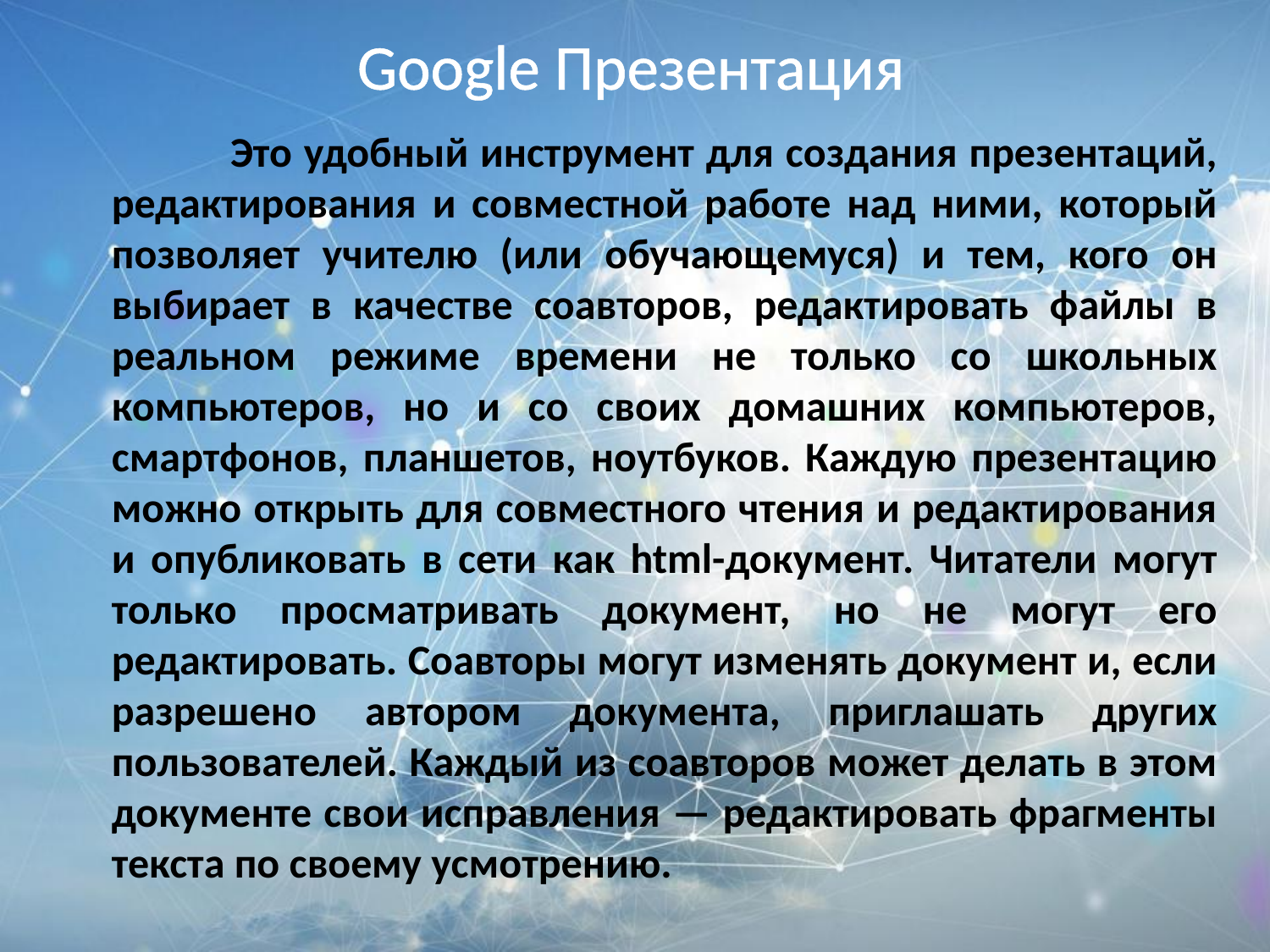

Google Презентация
          Это удобный инструмент для создания презентаций, редактирования и совместной работе над ними, который позволяет учителю (или обучающемуся) и тем, кого он выбирает в качестве соавторов, редактировать файлы в реальном режиме времени не только со школьных компьютеров, но и со своих домашних компьютеров, смартфонов, планшетов, ноутбуков. Каждую презентацию можно открыть для совместного чтения и редактирования и опубликовать в сети как html-документ. Читатели могут только просматривать документ, но не могут его редактировать. Соавторы могут изменять документ и, если разрешено автором документа, приглашать других пользователей. Каждый из соавторов может делать в этом документе свои исправления — редактировать фрагменты текста по своему усмотрению.